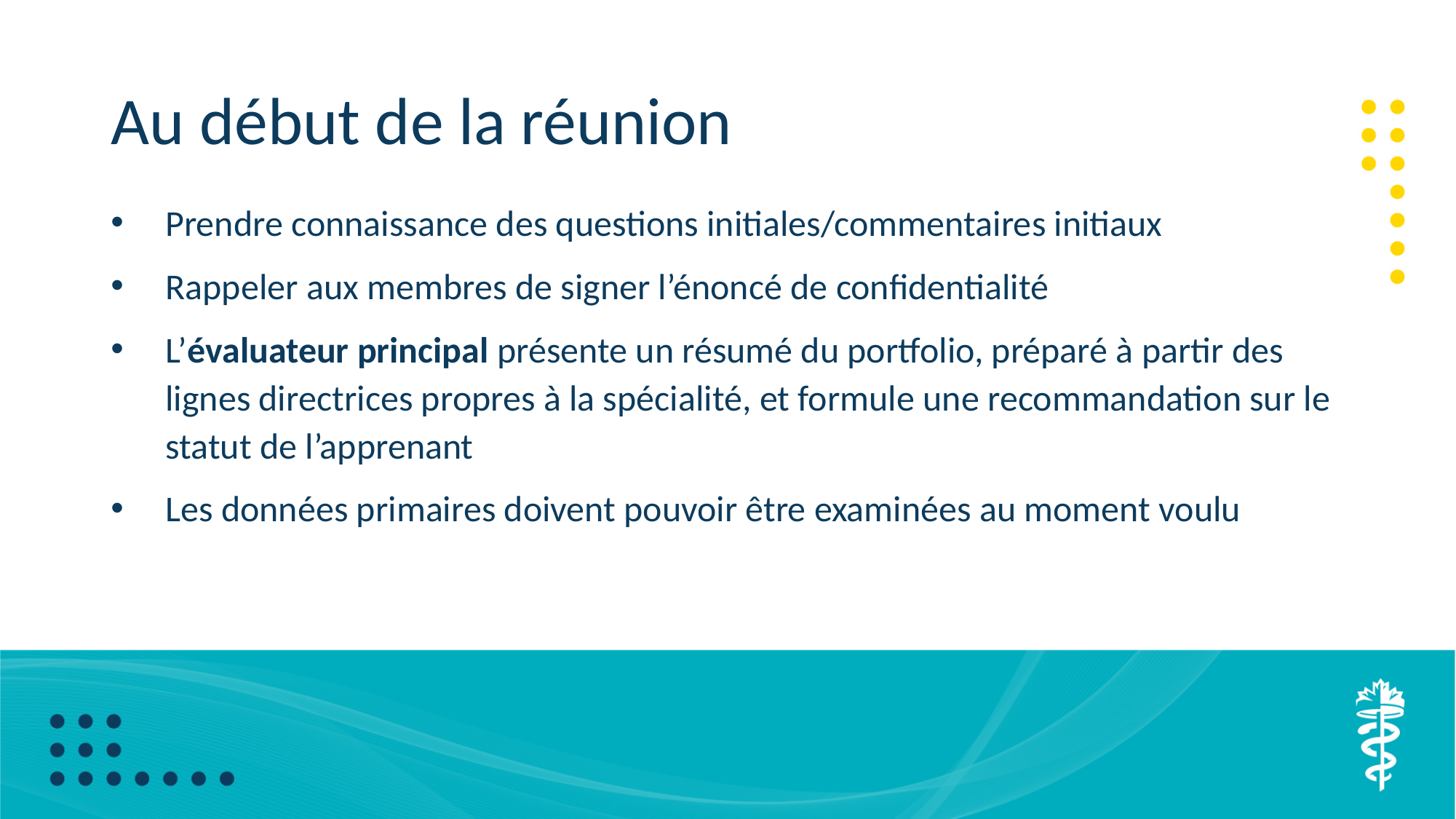

# Au début de la réunion
Prendre connaissance des questions initiales/commentaires initiaux
Rappeler aux membres de signer l’énoncé de confidentialité
L’évaluateur principal présente un résumé du portfolio, préparé à partir des lignes directrices propres à la spécialité, et formule une recommandation sur le statut de l’apprenant
Les données primaires doivent pouvoir être examinées au moment voulu